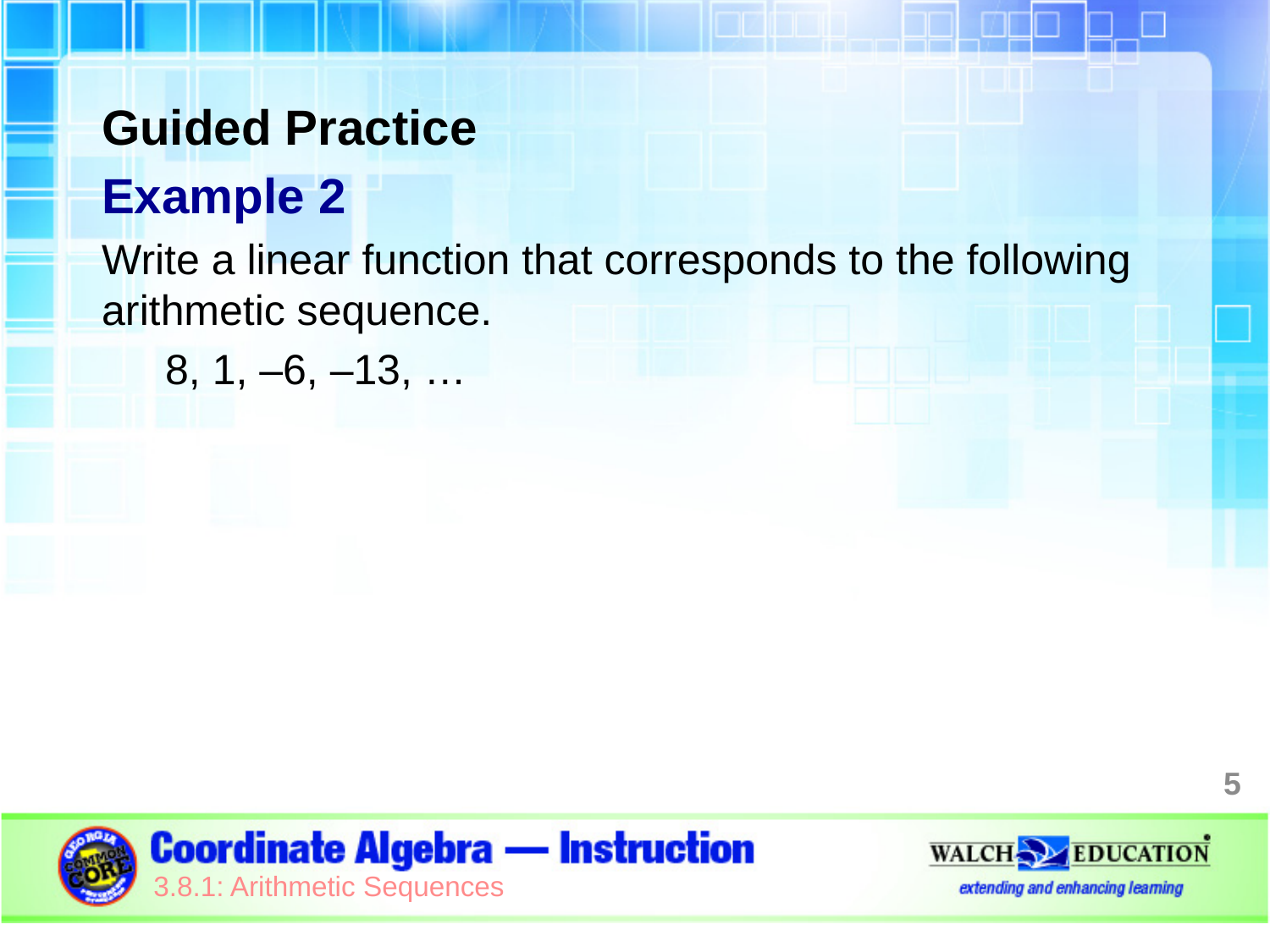

Guided Practice
Example 2
Write a linear function that corresponds to the following arithmetic sequence.
8, 1, –6, –13, …

5
3.8.1: Arithmetic Sequences